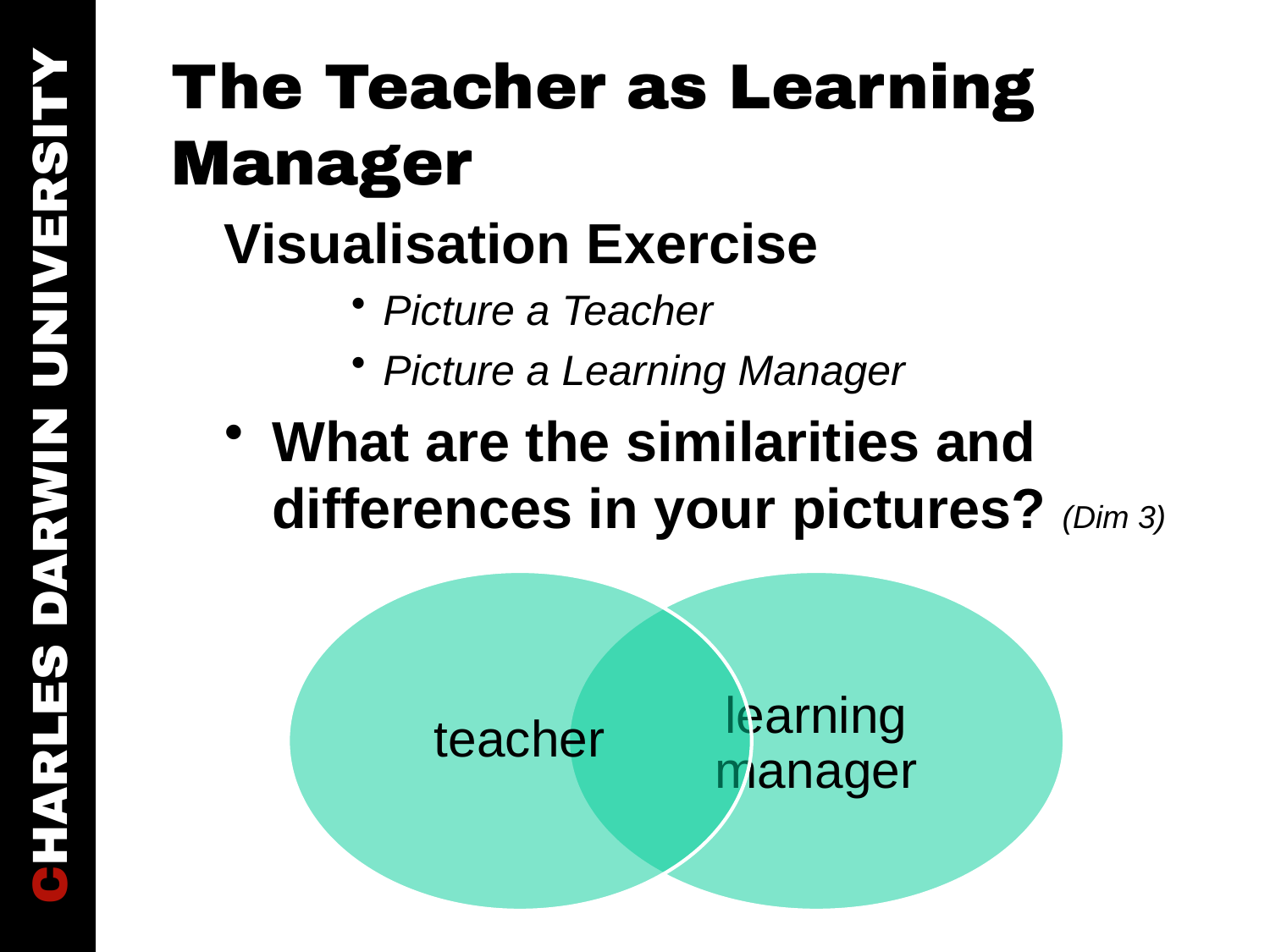

# The Teacher as Learning Manager
Visualisation Exercise
Picture a Teacher
Picture a Learning Manager
What are the similarities and differences in your pictures? (Dim 3)

learning manager

teacher